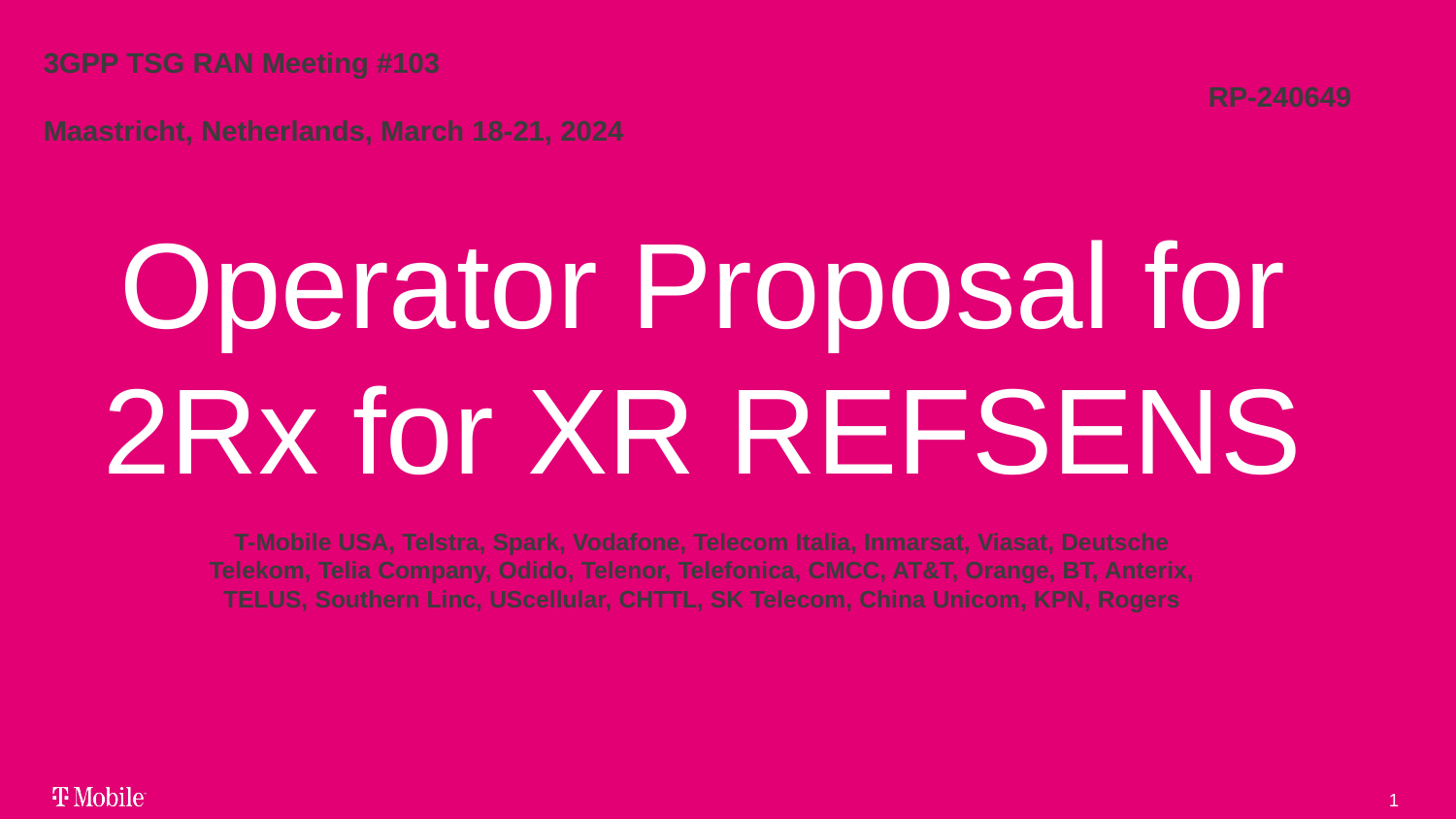

3GPP TSG RAN Meeting #103															RP-240649
Maastricht, Netherlands, March 18-21, 2024
# Operator Proposal for 2Rx for XR REFSENS
T-Mobile USA, Telstra, Spark, Vodafone, Telecom Italia, Inmarsat, Viasat, Deutsche Telekom, Telia Company, Odido, Telenor, Telefonica, CMCC, AT&T, Orange, BT, Anterix, TELUS, Southern Linc, UScellular, CHTTL, SK Telecom, China Unicom, KPN, Rogers